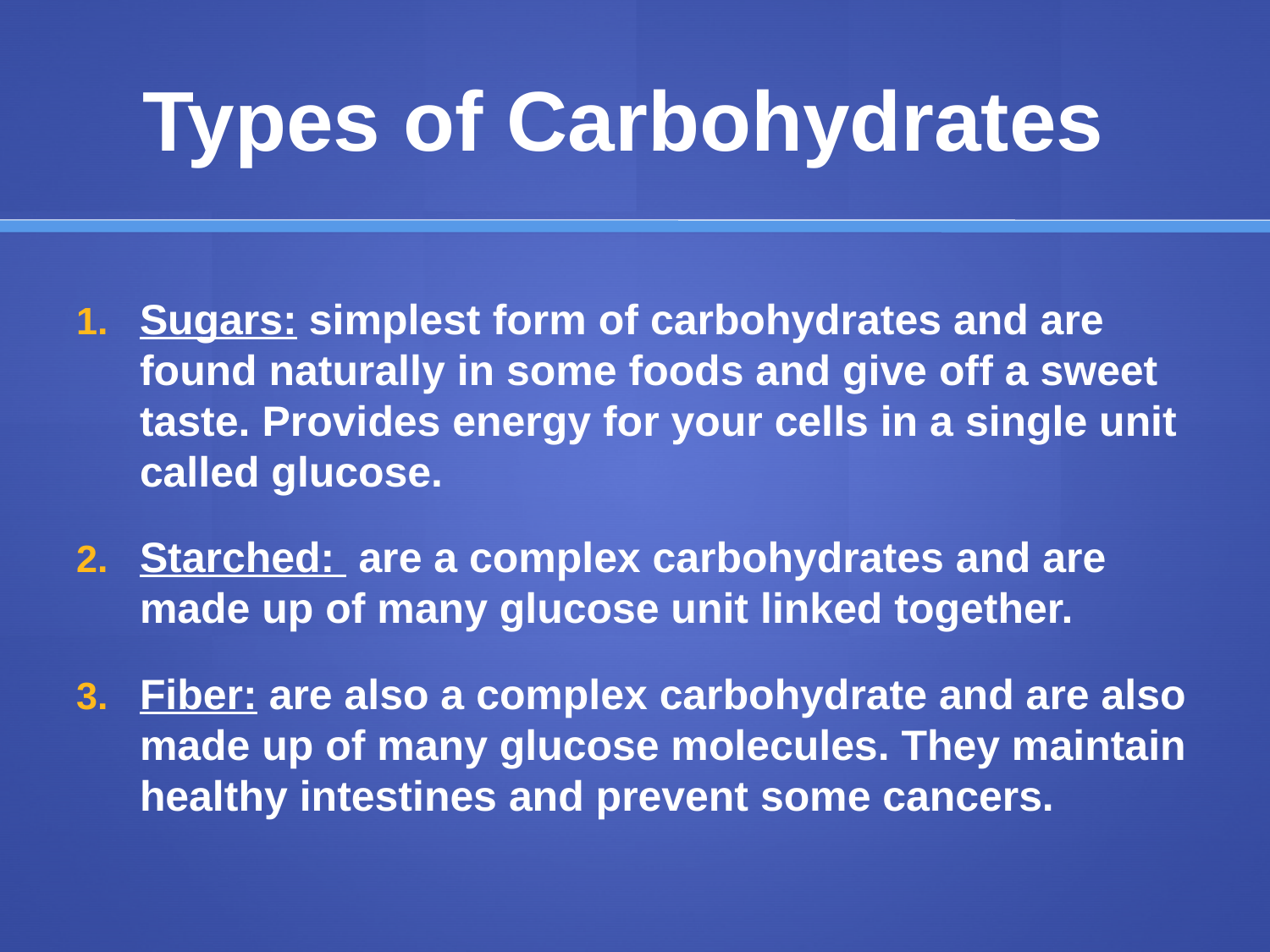

# Types of Carbohydrates
Sugars: simplest form of carbohydrates and are found naturally in some foods and give off a sweet taste. Provides energy for your cells in a single unit called glucose.
Starched:  are a complex carbohydrates and are made up of many glucose unit linked together.
Fiber: are also a complex carbohydrate and are also made up of many glucose molecules. They maintain healthy intestines and prevent some cancers.